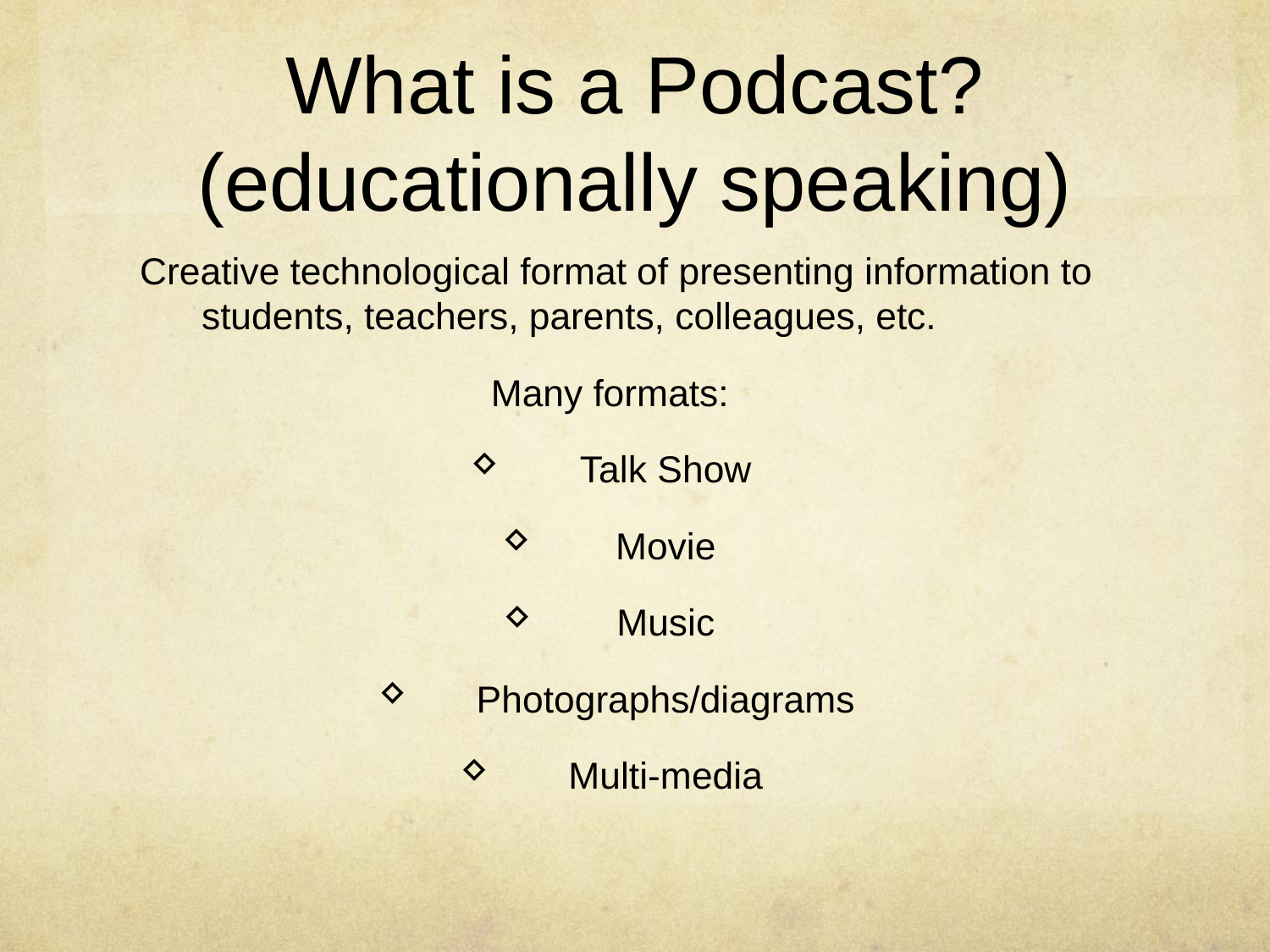

# What is a Podcast? (educationally speaking)
Creative technological format of presenting information to students, teachers, parents, colleagues, etc.
Many formats:
Talk Show
Movie
Music
Photographs/diagrams
Multi-media